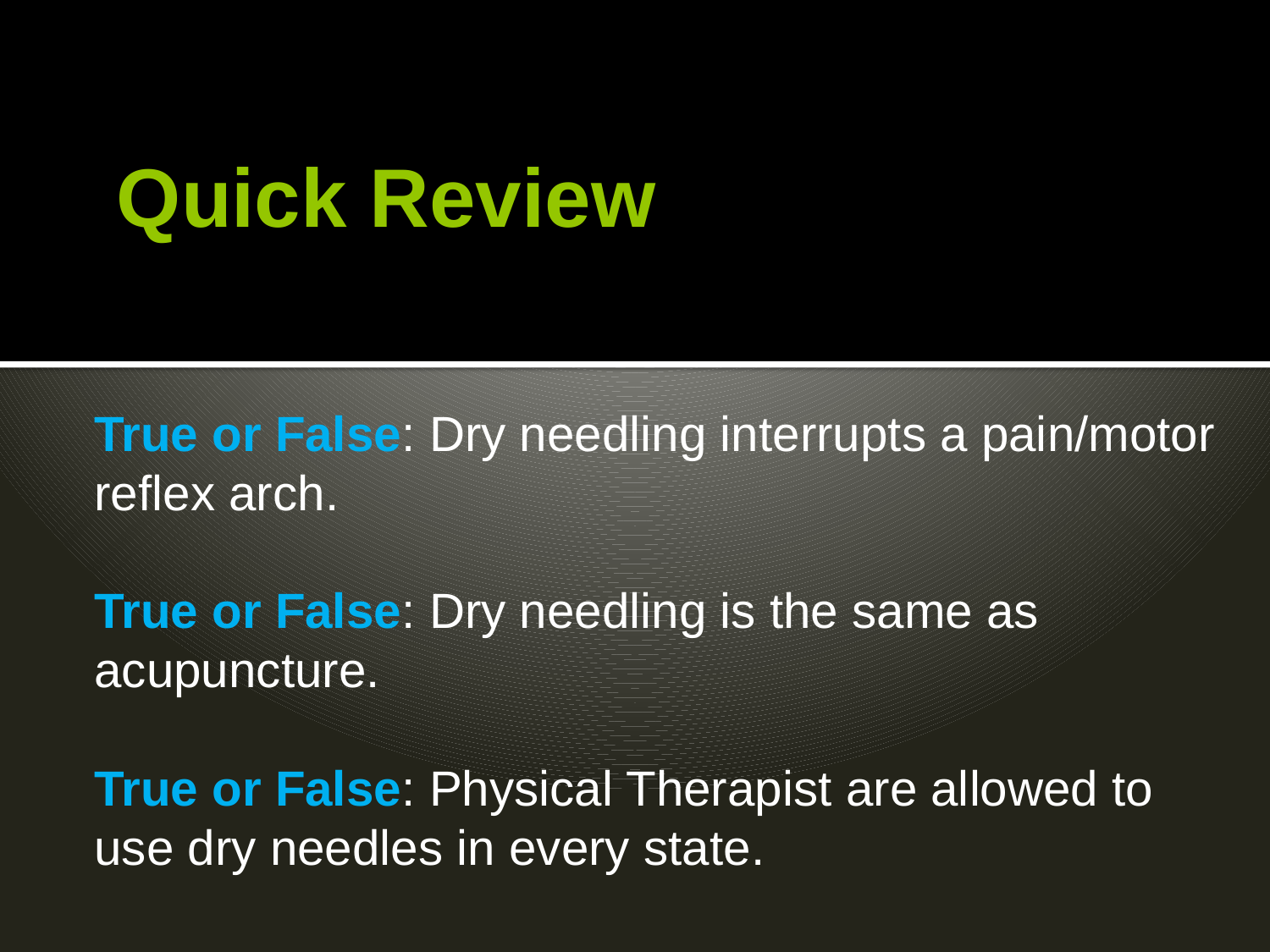

# Quick Review
True or False: Dry needling interrupts a pain/motor reflex arch.

True or False: Dry needling is the same as acupuncture.

True or False: Physical Therapist are allowed to use dry needles in every state.